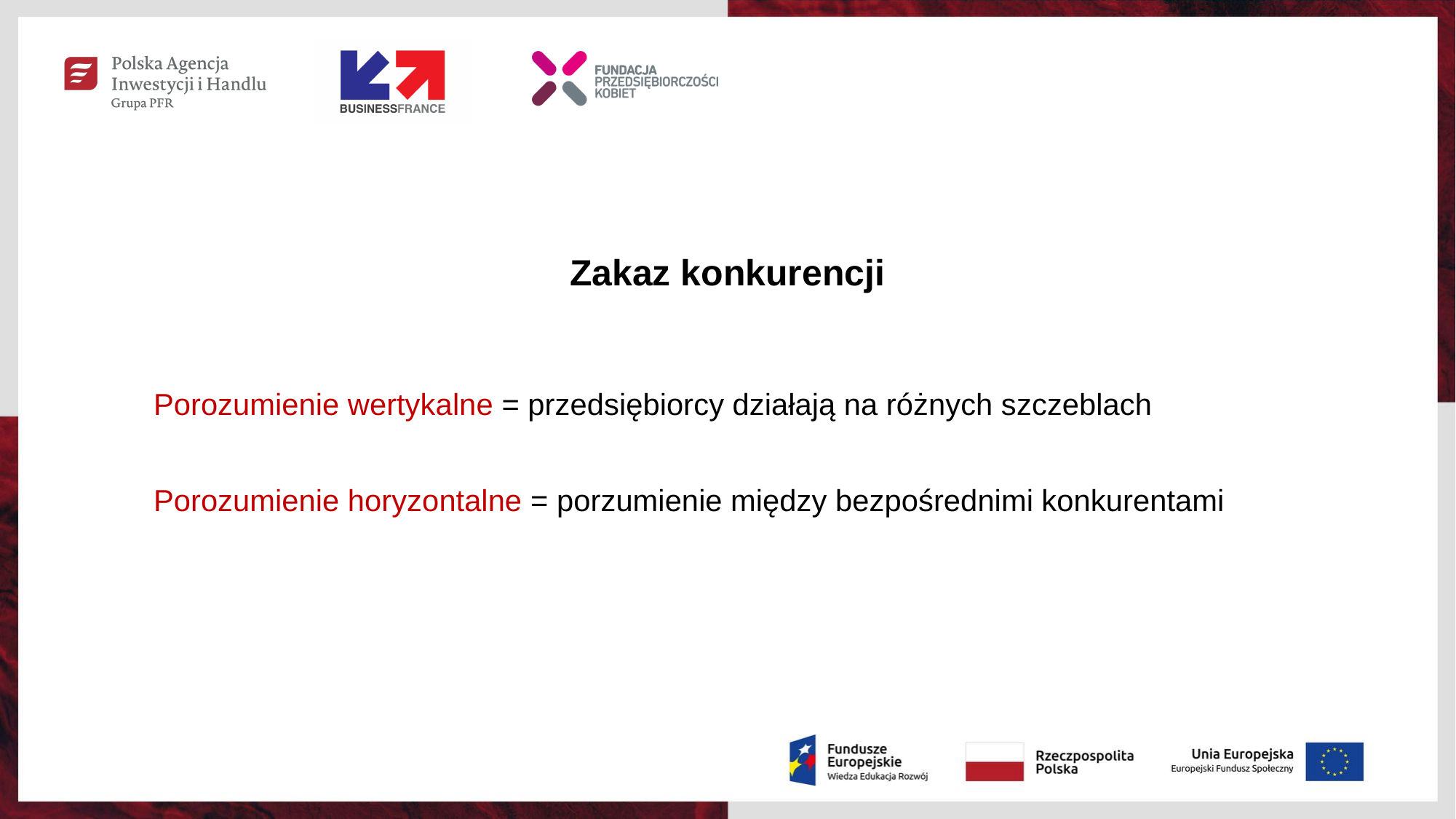

# Zakaz konkurencji
Porozumienie wertykalne = przedsiębiorcy działają na różnych szczeblach

Porozumienie horyzontalne = porzumienie między bezpośrednimi konkurentami